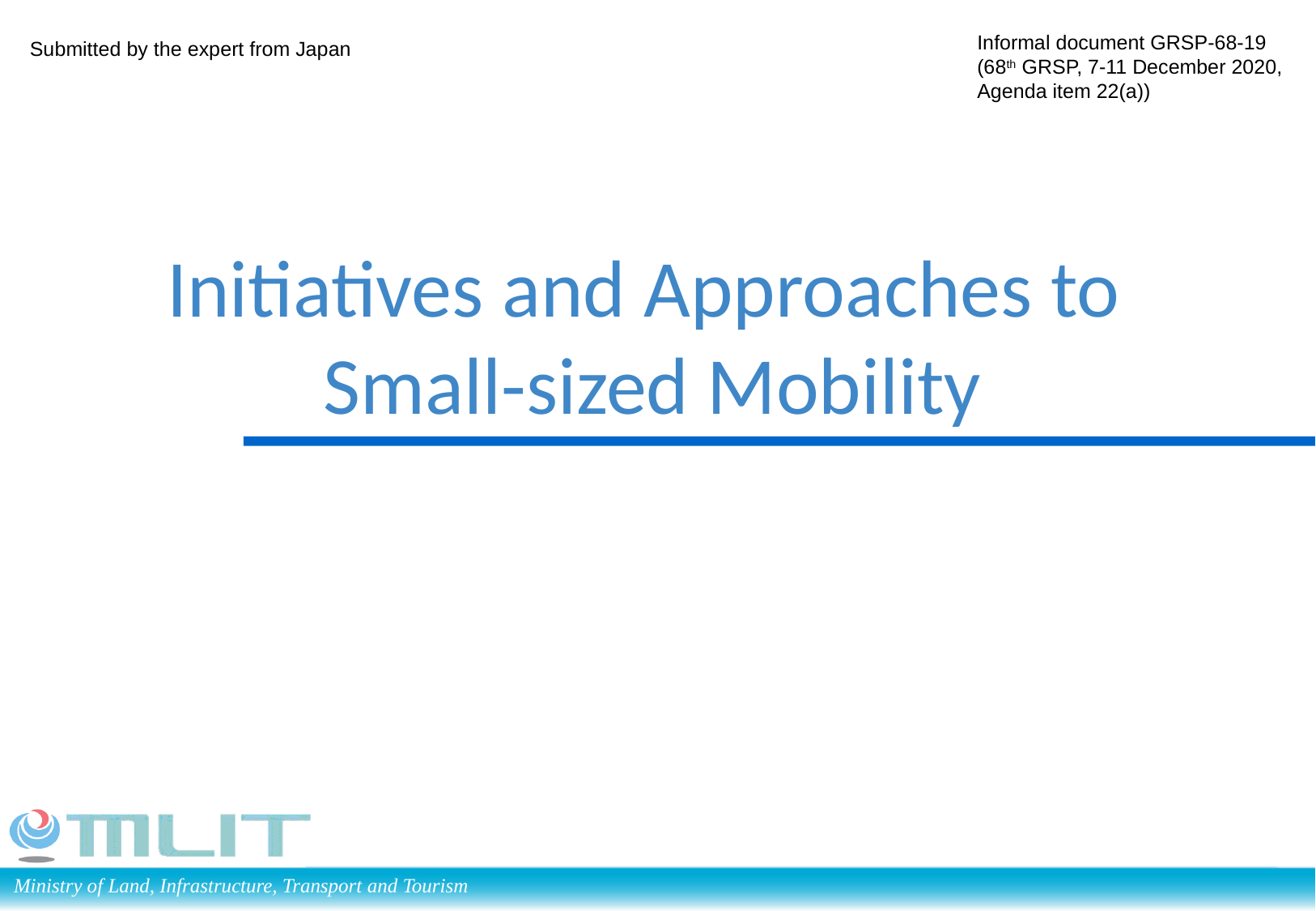

Informal document GRSP-68-19
(68th GRSP, 7-11 December 2020,
Agenda item 22(a))
Submitted by the expert from Japan
# Initiatives and Approaches to Small-sized Mobility